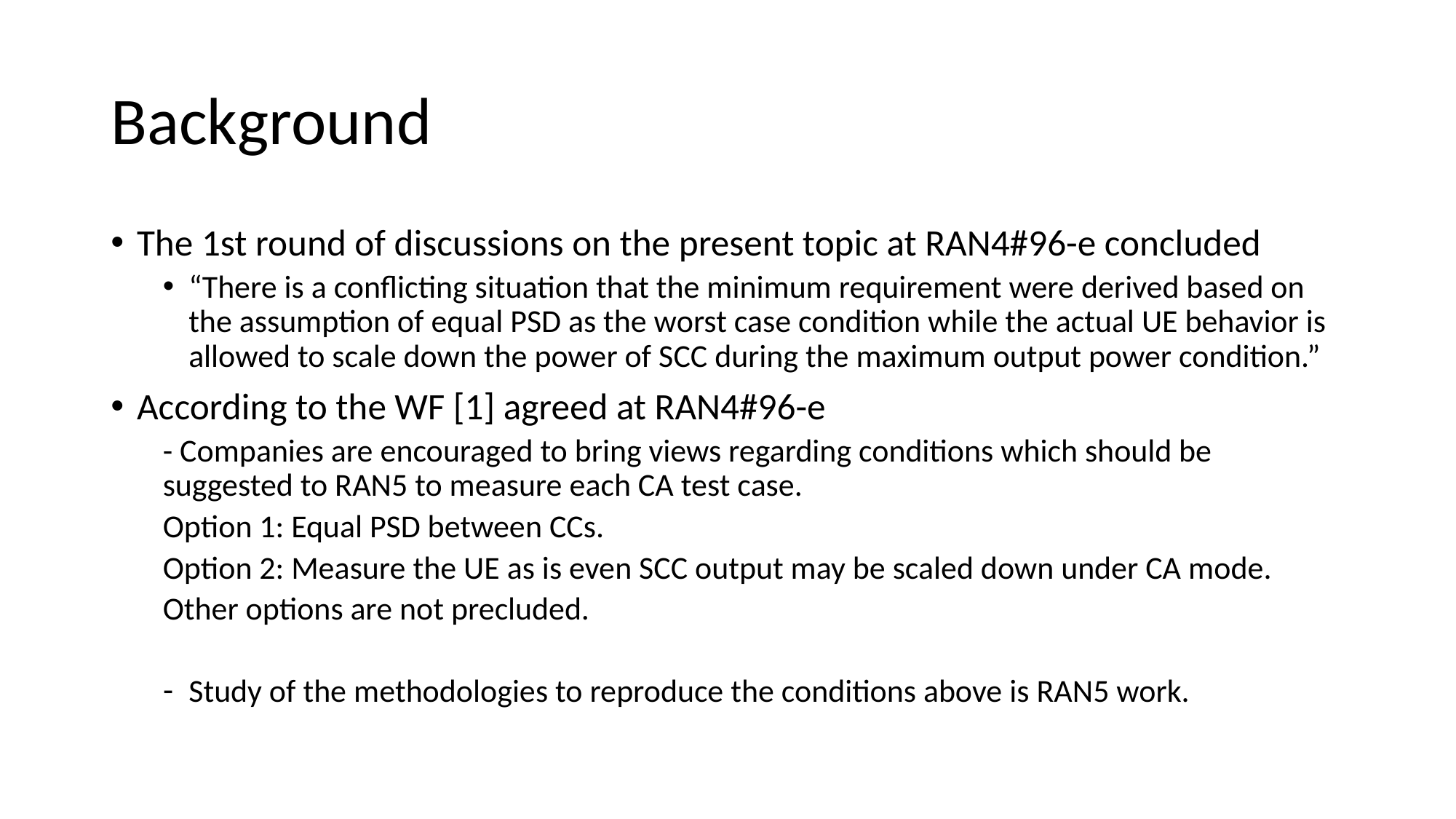

# Background
The 1st round of discussions on the present topic at RAN4#96-e concluded
“There is a conflicting situation that the minimum requirement were derived based on the assumption of equal PSD as the worst case condition while the actual UE behavior is allowed to scale down the power of SCC during the maximum output power condition.”
According to the WF [1] agreed at RAN4#96-e
- Companies are encouraged to bring views regarding conditions which should be suggested to RAN5 to measure each CA test case.
Option 1: Equal PSD between CCs.
Option 2: Measure the UE as is even SCC output may be scaled down under CA mode.
Other options are not precluded.

Study of the methodologies to reproduce the conditions above is RAN5 work.